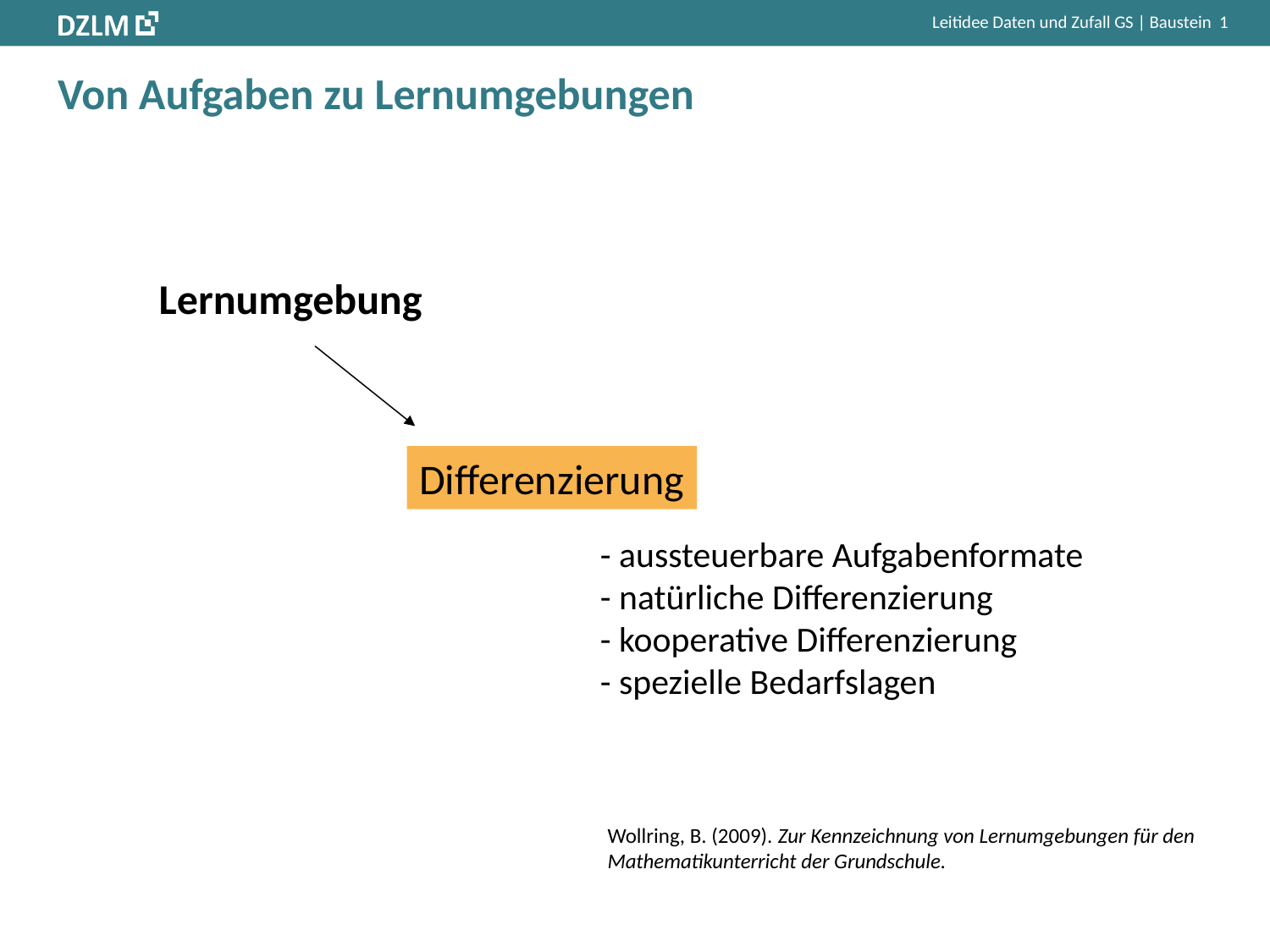

# Von Aufgaben zu Lernumgebungen
Lernumgebung

Differenzierung
- aussteuerbare Aufgabenformate
- natürliche Differenzierung
- kooperative Differenzierung
- spezielle Bedarfslagen
Wollring, B. (2009). Zur Kennzeichnung von Lernumgebungen für den Mathematikunterricht der Grundschule.